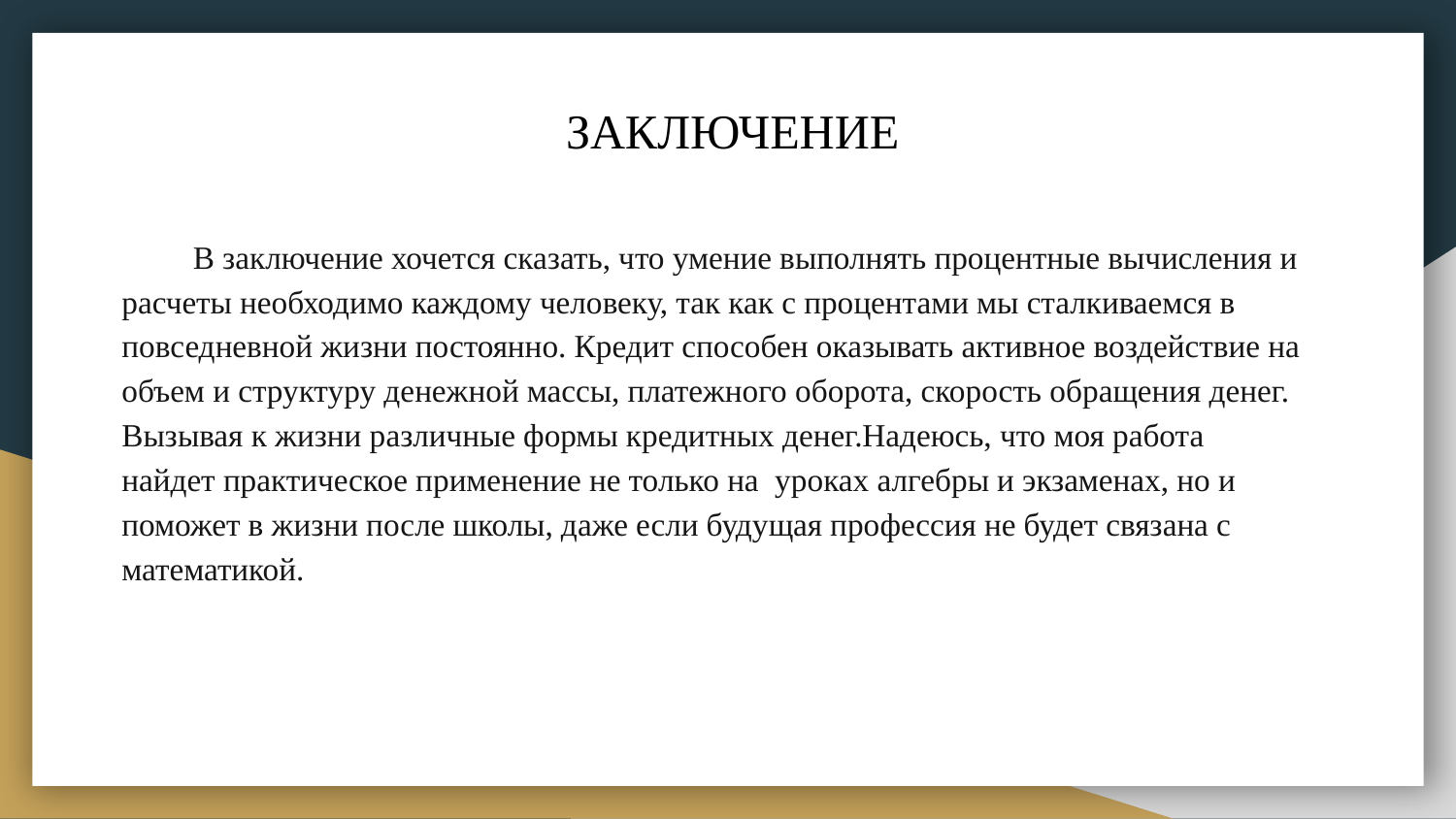

# Заключение
В заключение хочется сказать, что умение выполнять процентные вычисления и расчеты необходимо каждому человеку, так как с процентами мы сталкиваемся в повседневной жизни постоянно. Кредит способен оказывать активное воздействие на объем и структуру денежной массы, платежного оборота, скорость обращения денег. Вызывая к жизни различные формы кредитных денег.Надеюсь, что моя работа найдет практическое применение не только на  уроках алгебры и экзаменах, но и поможет в жизни после школы, даже если будущая профессия не будет связана с математикой.